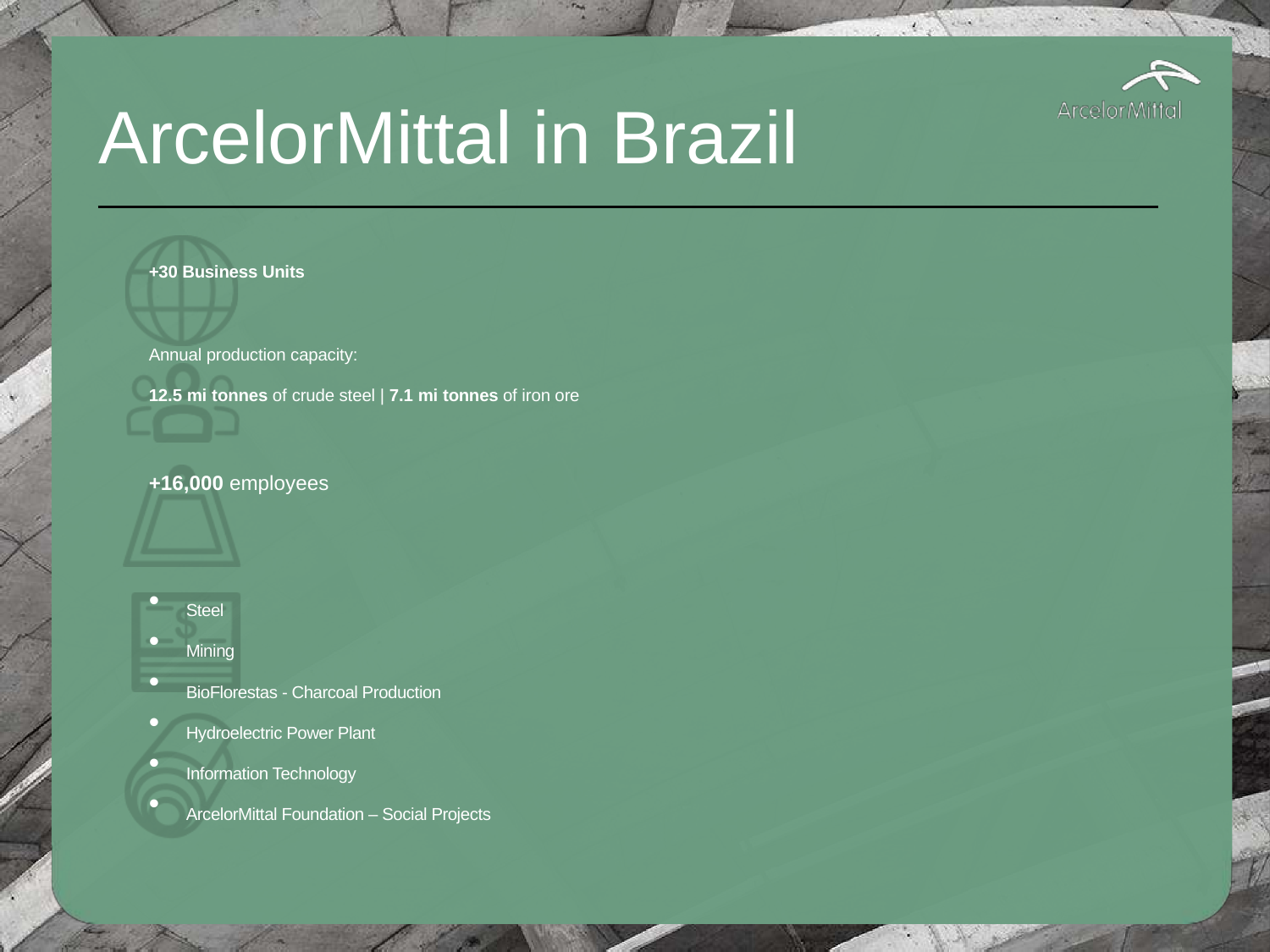

# ArcelorMittal in Brazil

+30 Business Units

Annual production capacity:
12.5 mi tonnes of crude steel | 7.1 mi tonnes of iron ore

+16,000 employees

Steel
Mining
BioFlorestas - Charcoal Production
Hydroelectric Power Plant
Information Technology
ArcelorMittal Foundation – Social Projects